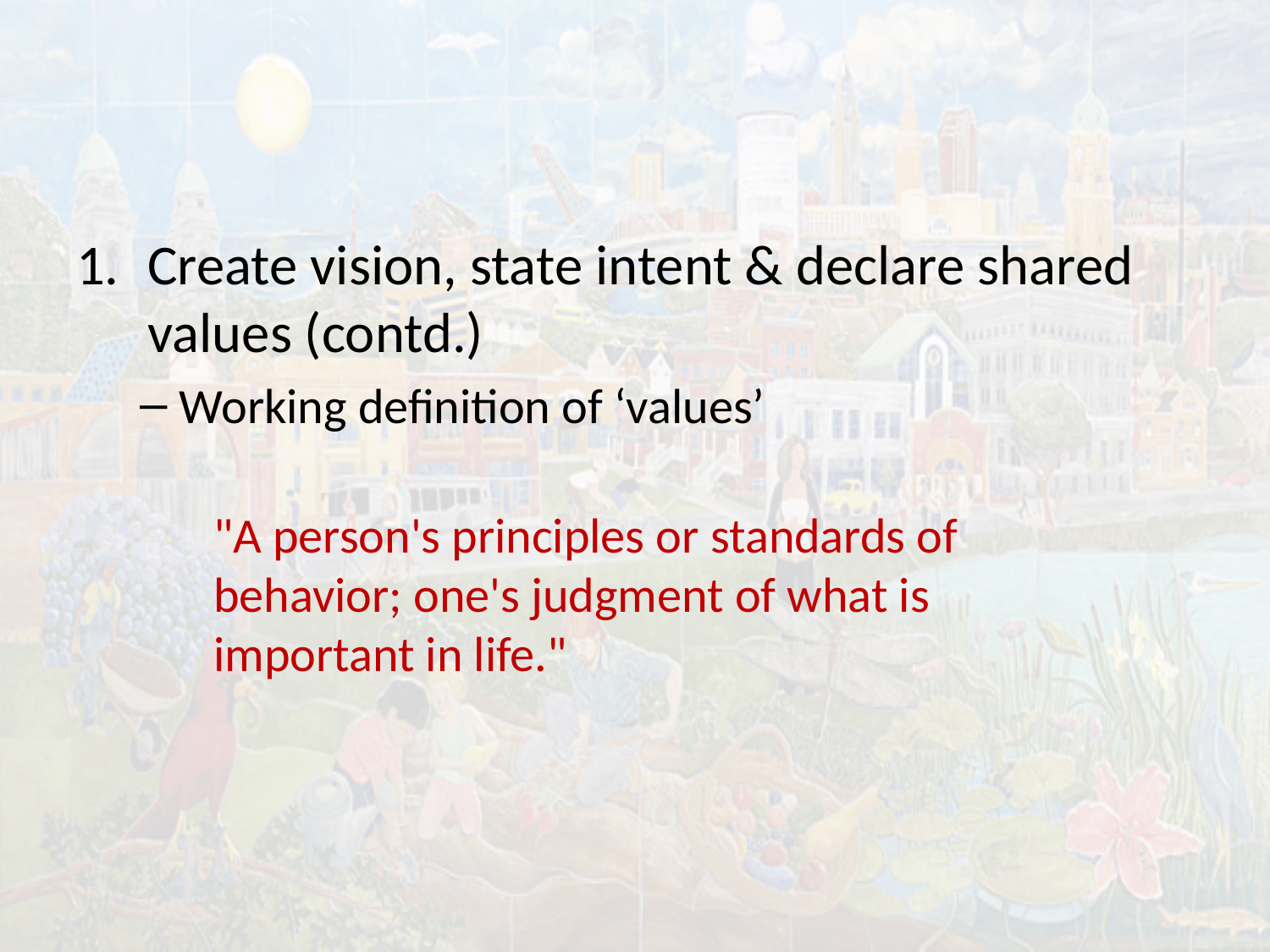

#
Create vision, state intent & declare shared values (contd.)
Working definition of ‘values’

"A person's principles or standards of behavior; one's judgment of what is important in life."